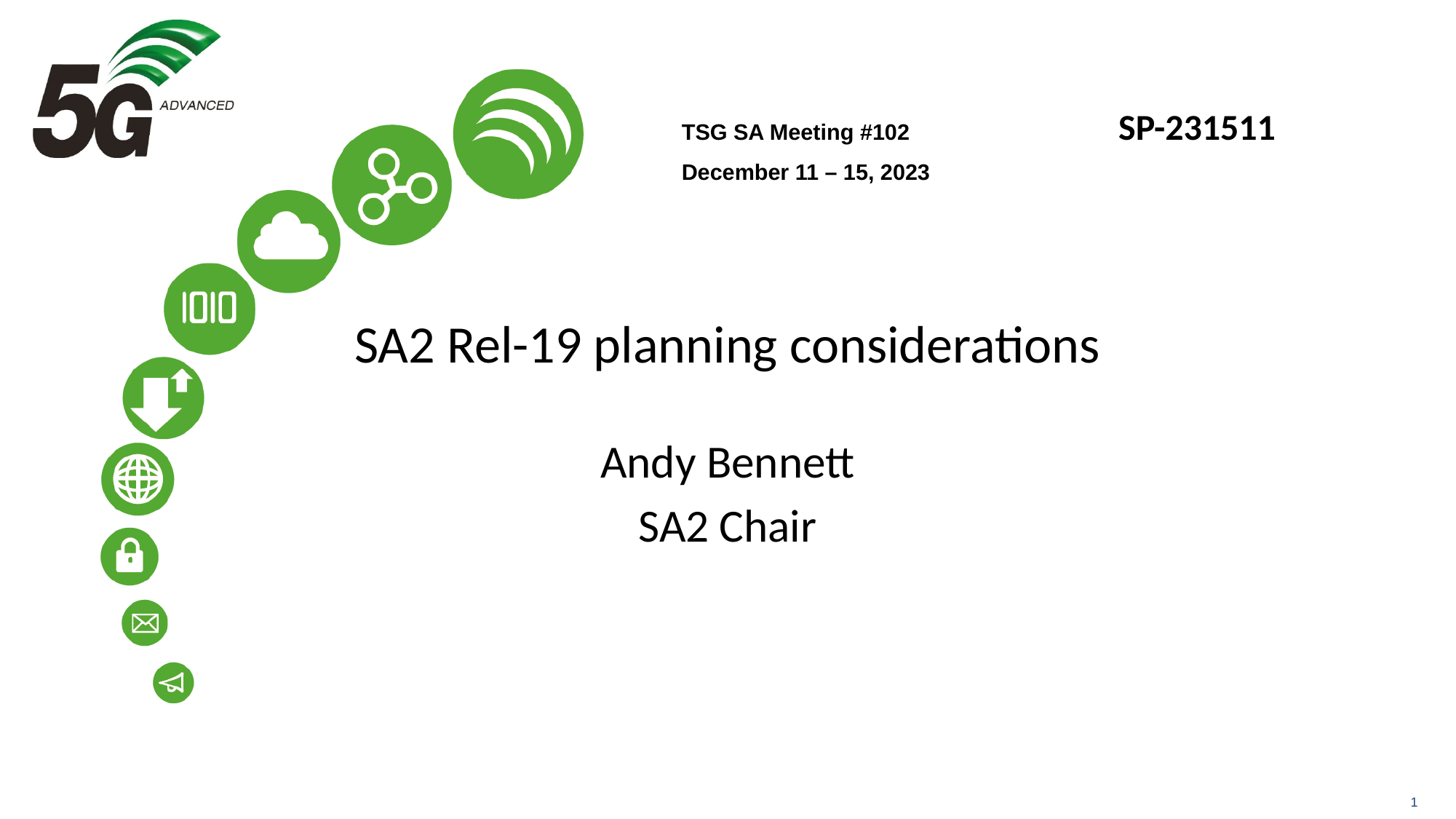

TSG SA Meeting #102	SP-231511
December 11 – 15, 2023
# SA2 Rel-19 planning considerations
Andy Bennett
SA2 Chair